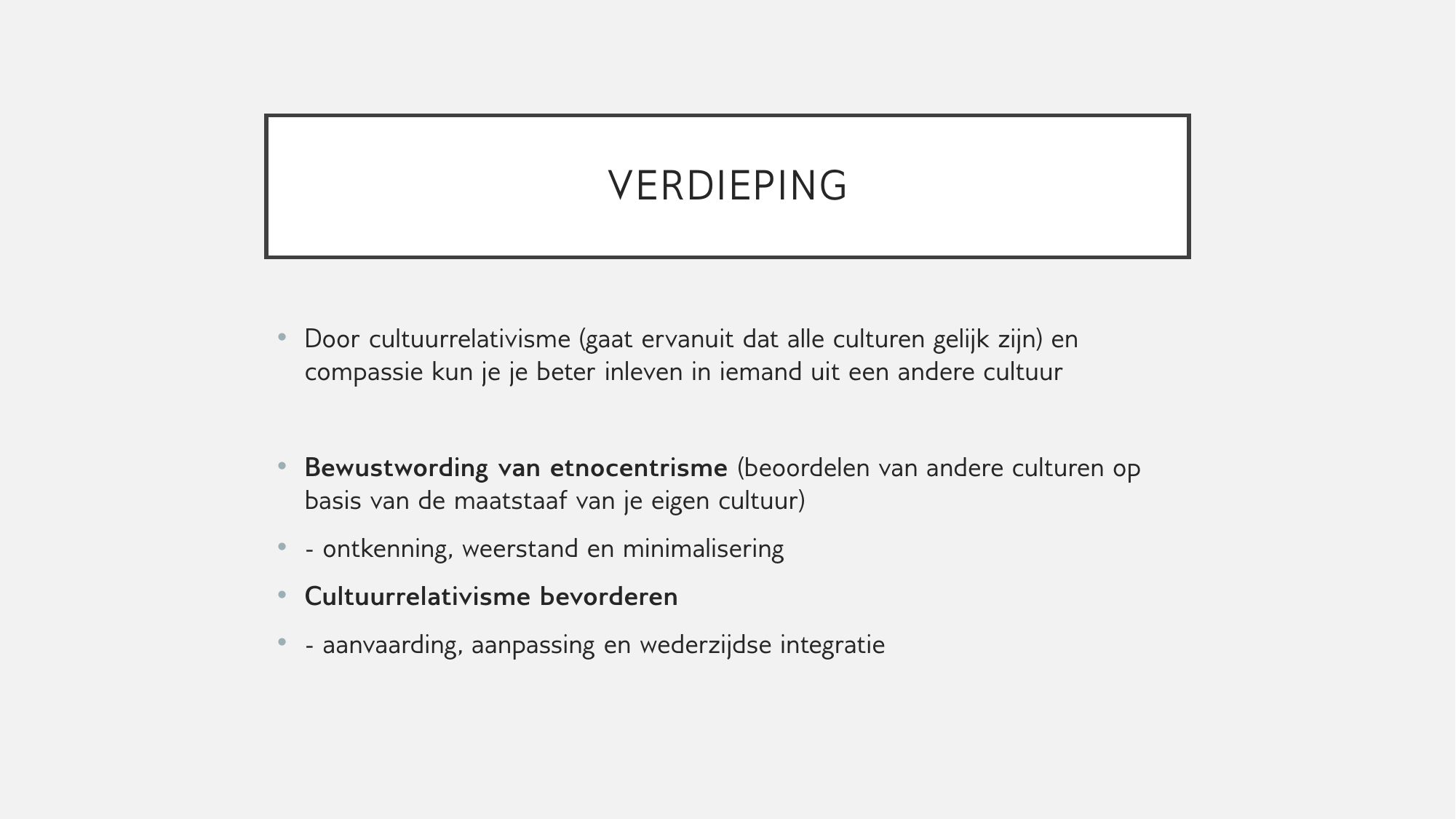

# verdieping
Door cultuurrelativisme (gaat ervanuit dat alle culturen gelijk zijn) en compassie kun je je beter inleven in iemand uit een andere cultuur

Bewustwording van etnocentrisme (beoordelen van andere culturen op basis van de maatstaaf van je eigen cultuur)
- ontkenning, weerstand en minimalisering
Cultuurrelativisme bevorderen
- aanvaarding, aanpassing en wederzijdse integratie